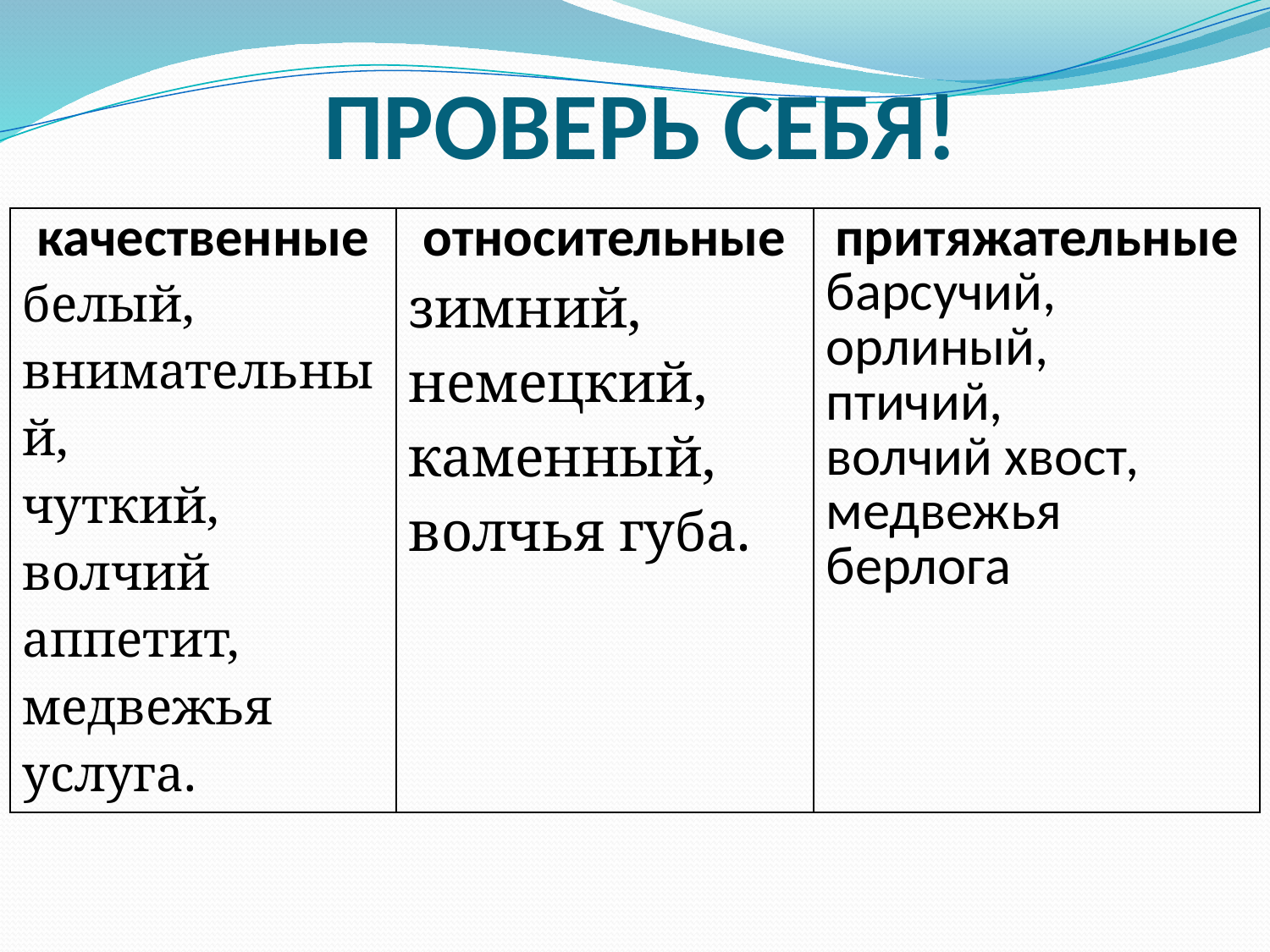

# ПРОВЕРЬ СЕБЯ!
| качественные белый, внимательный, чуткий, волчий аппетит, медвежья услуга. | относительные зимний, немецкий, каменный, волчья губа. | притяжательные барсучий, орлиный, птичий, волчий хвост, медвежья берлога |
| --- | --- | --- |